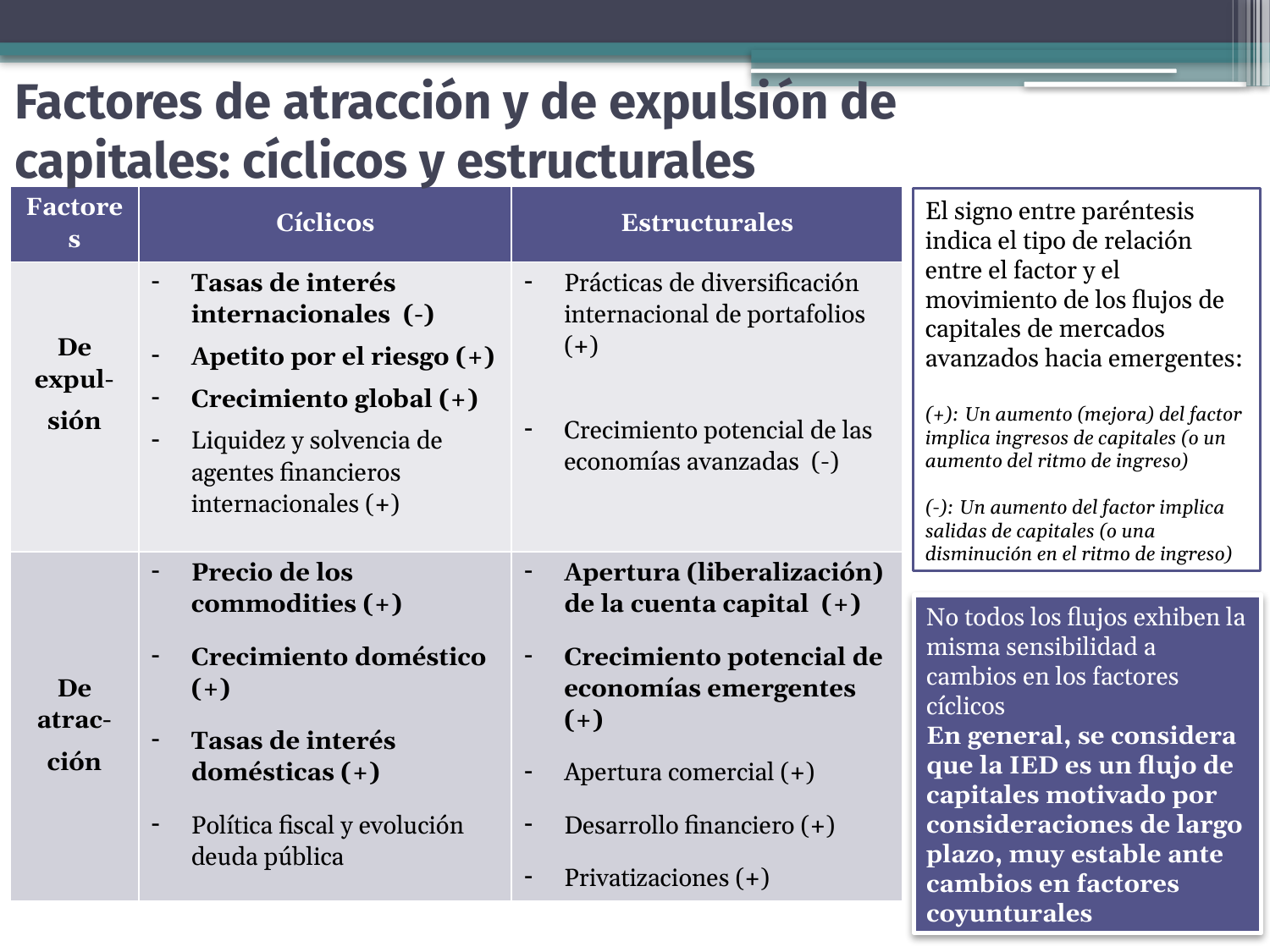

# Factores de atracción y de expulsión de capitales: cíclicos y estructurales
| Factores | Cíclicos | Estructurales |
| --- | --- | --- |
| De expul- sión | Tasas de interés internacionales (-) Apetito por el riesgo (+) Crecimiento global (+) Liquidez y solvencia de agentes financieros internacionales (+) | Prácticas de diversificación internacional de portafolios (+) Crecimiento potencial de las economías avanzadas (-) |
| De atrac- ción | Precio de los commodities (+) Crecimiento doméstico (+) Tasas de interés domésticas (+) Política fiscal y evolución deuda pública | Apertura (liberalización) de la cuenta capital (+) Crecimiento potencial de economías emergentes (+) Apertura comercial (+) Desarrollo financiero (+) Privatizaciones (+) |
El signo entre paréntesis indica el tipo de relación entre el factor y el movimiento de los flujos de capitales de mercados avanzados hacia emergentes:

(+): Un aumento (mejora) del factor implica ingresos de capitales (o un aumento del ritmo de ingreso)

(-): Un aumento del factor implica salidas de capitales (o una disminución en el ritmo de ingreso)
No todos los flujos exhiben la misma sensibilidad a cambios en los factores cíclicos
En general, se considera que la IED es un flujo de capitales motivado por consideraciones de largo plazo, muy estable ante cambios en factores coyunturales
12